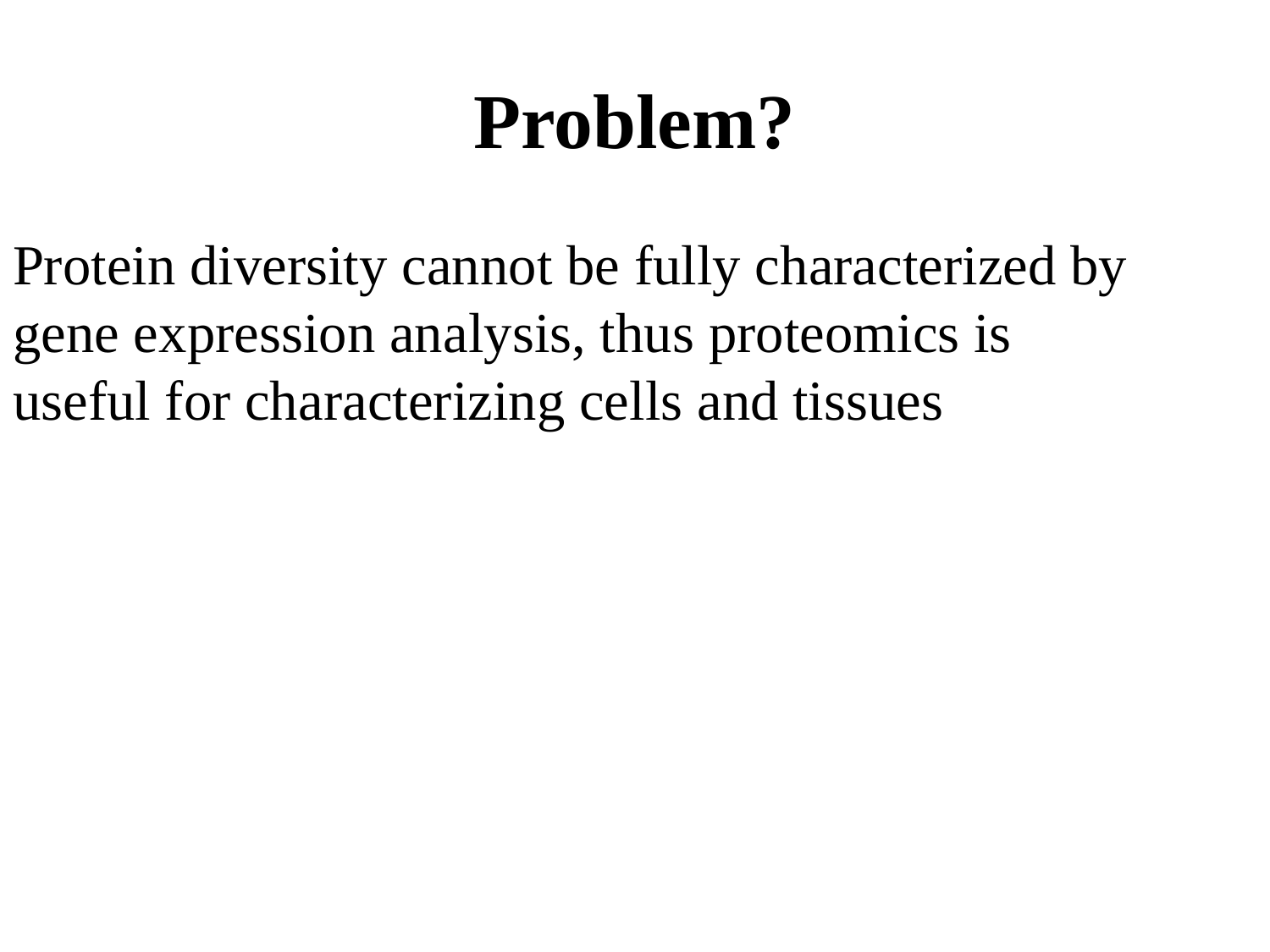

Problem?
Protein diversity cannot be fully characterized by gene expression analysis, thus proteomics is useful for characterizing cells and tissues